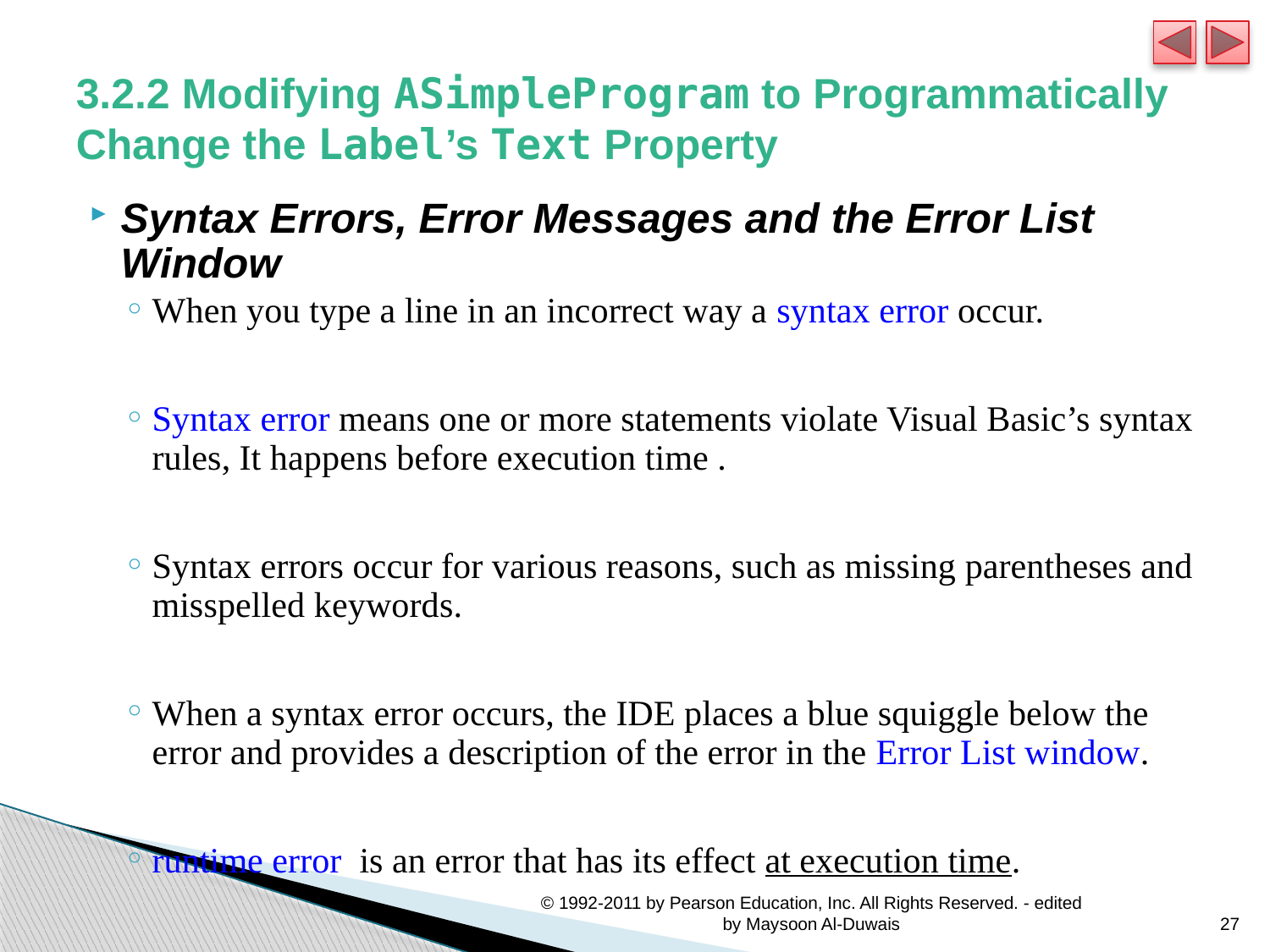

# 3.2.2 Modifying ASimpleProgram to Programmatically Change the Label’s Text Property
Syntax Errors, Error Messages and the Error List Window
When you type a line in an incorrect way a syntax error occur.

Syntax error means one or more statements violate Visual Basic’s syntax rules, It happens before execution time .

Syntax errors occur for various reasons, such as missing parentheses and misspelled keywords.

When a syntax error occurs, the IDE places a blue squiggle below the error and provides a description of the error in the Error List window.

runtime error  is an error that has its effect at execution time.

© 1992-2011 by Pearson Education, Inc. All Rights Reserved. - edited by Maysoon Al-Duwais
27